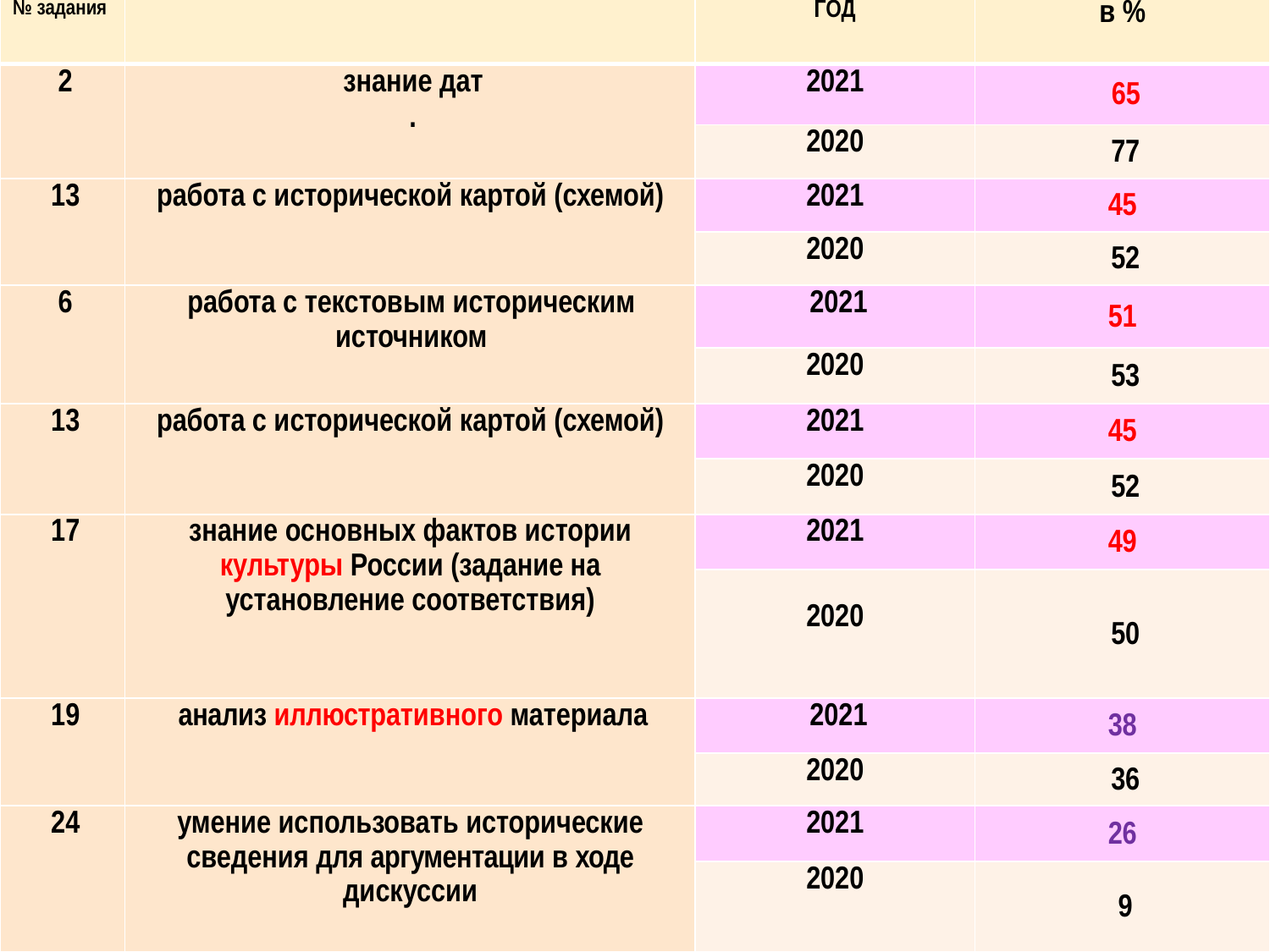

| № задания |  | ГОД | в % |
| --- | --- | --- | --- |
| 2 | знание дат . | 2021 | 65 |
|  |  | 2020 | 77 |
| 13 | работа с исторической картой (схемой) | 2021 | 45 |
|  |  | 2020 | 52 |
| 6 | работа с текстовым историческим источником | 2021 | 51 |
|  |  | 2020 | 53 |
| 13 | работа с исторической картой (схемой) | 2021 | 45 |
|  |  | 2020 | 52 |
| 17 | знание основных фактов истории культуры России (задание на установление соответствия) | 2021 | 49 |
|  |  | 2020 | 50 |
| 19 | анализ иллюстративного материала | 2021 | 38 |
|  |  | 2020 | 36 |
| 24 | умение использовать исторические сведения для аргументации в ходе дискуссии | 2021 | 26 |
|  |  | 2020 | 9 |
Кваша Е.А